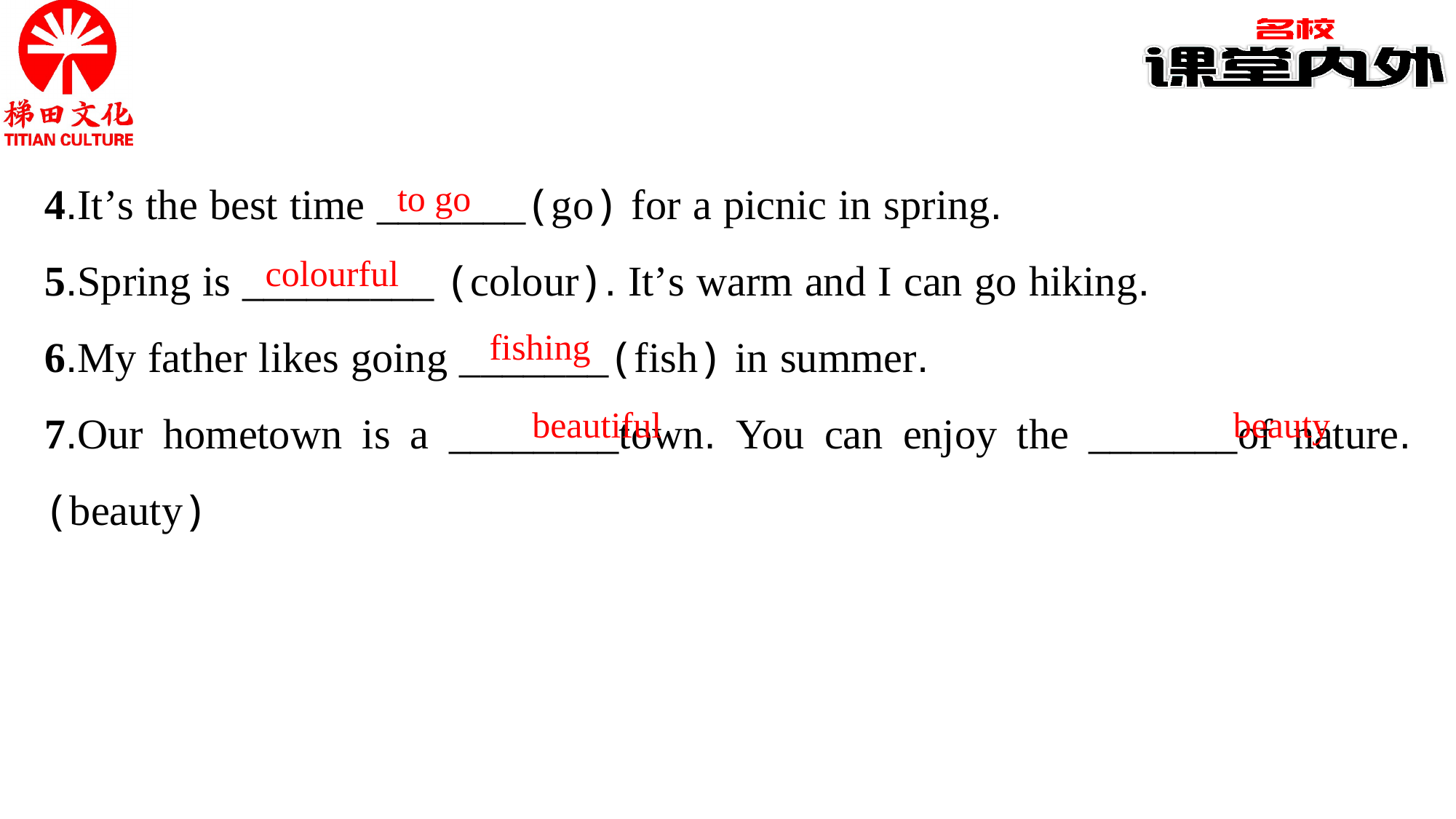

4.It’s the best time _______(go) for a picnic in spring.
5.Spring is _________ (colour). It’s warm and I can go hiking.
6.My father likes going _______(fish) in summer.
7.Our hometown is a ________town. You can enjoy the _______of nature.(beauty)
to go
colourful
fishing
beautiful
beauty